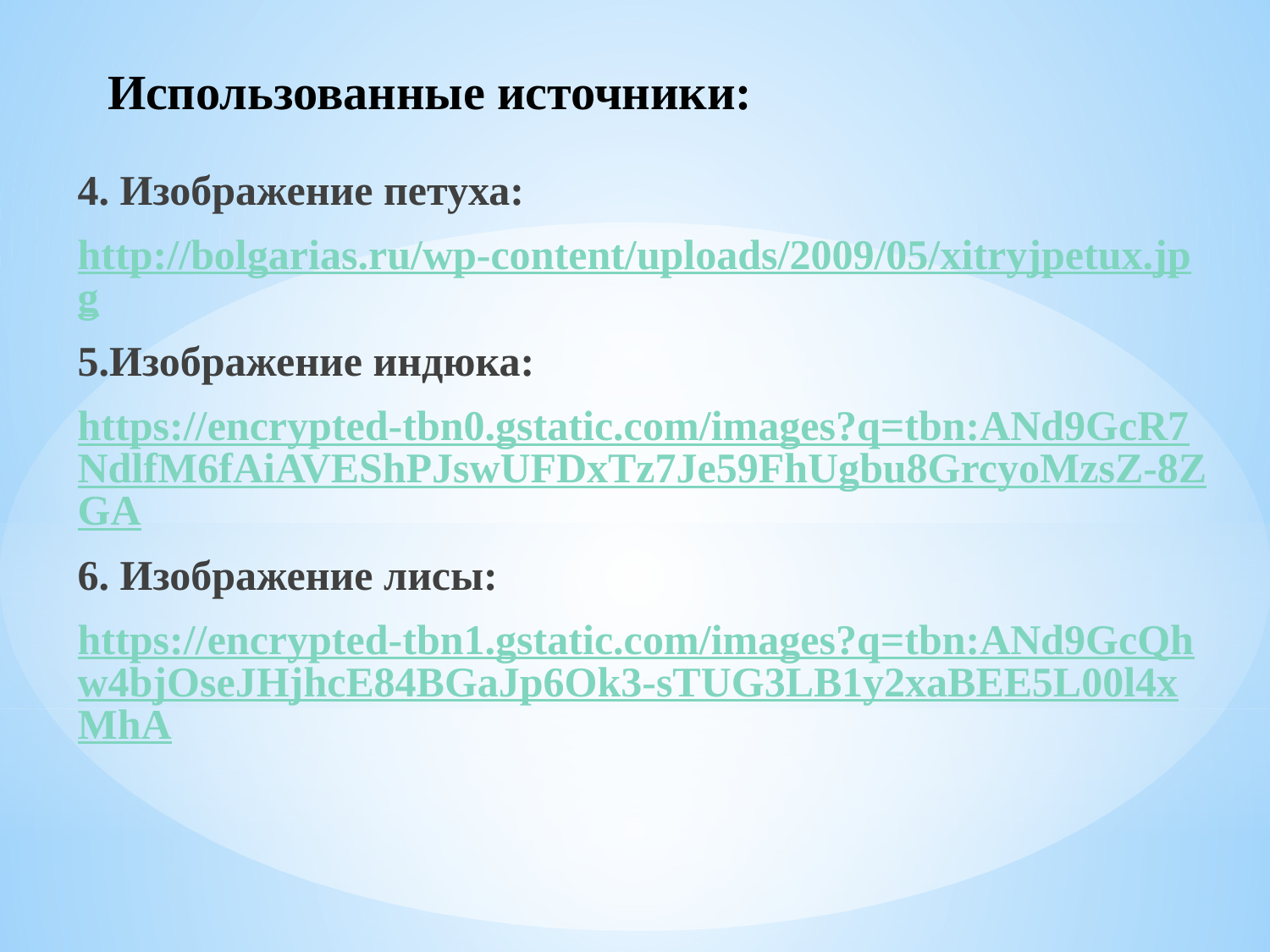

# Использованные источники:
4. Изображение петуха:
http://bolgarias.ru/wp-content/uploads/2009/05/xitryjpetux.jpg
5.Изображение индюка:
https://encrypted-tbn0.gstatic.com/images?q=tbn:ANd9GcR7NdlfM6fAiAVEShPJswUFDxTz7Je59FhUgbu8GrcyoMzsZ-8ZGA
6. Изображение лисы:
https://encrypted-tbn1.gstatic.com/images?q=tbn:ANd9GcQhw4bjOseJHjhcE84BGaJp6Ok3-sTUG3LB1y2xaBEE5L00l4xMhA